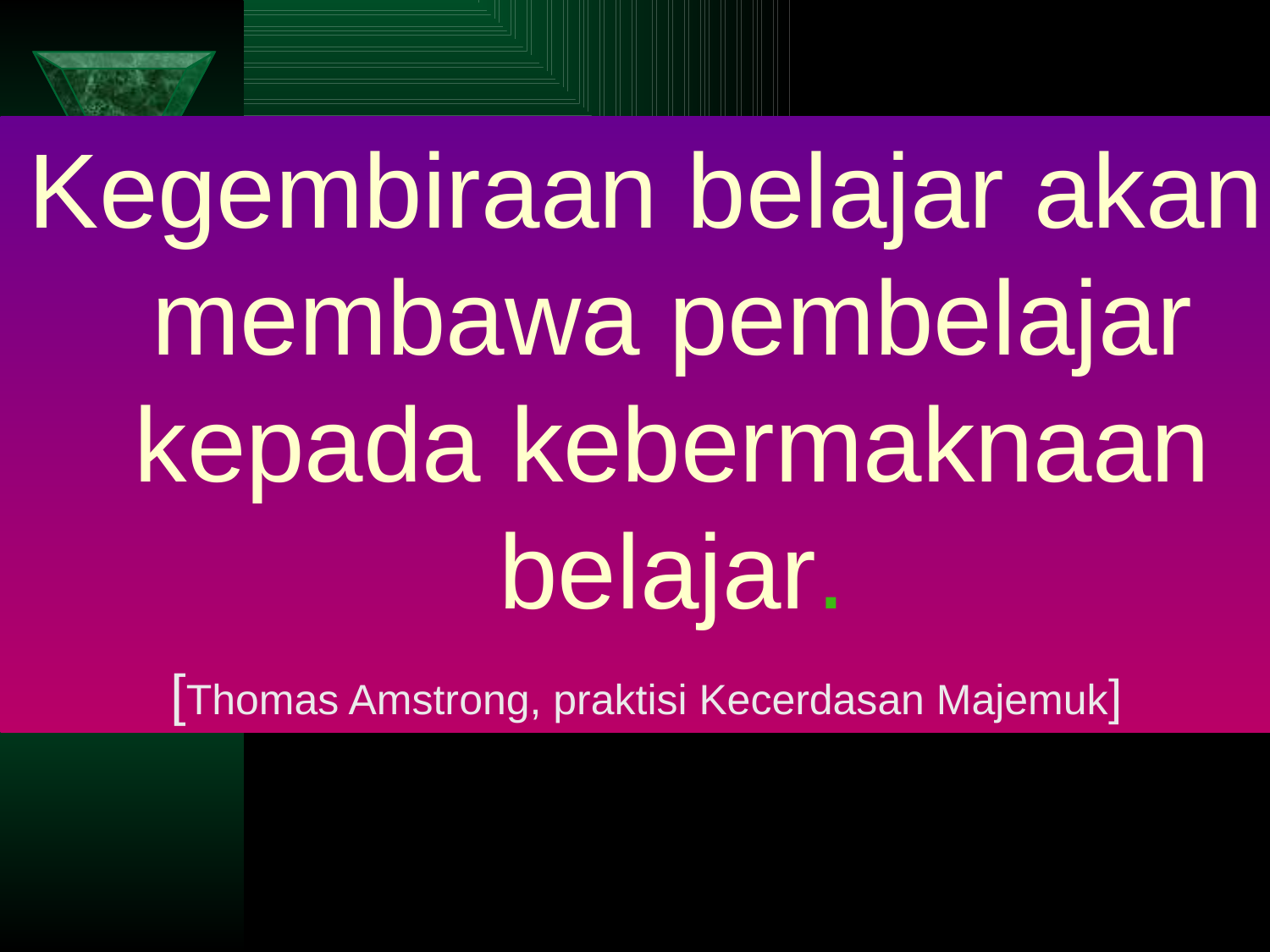

Kegembiraan belajar akan membawa pembelajar kepada kebermaknaan belajar.
[Thomas Amstrong, praktisi Kecerdasan Majemuk]